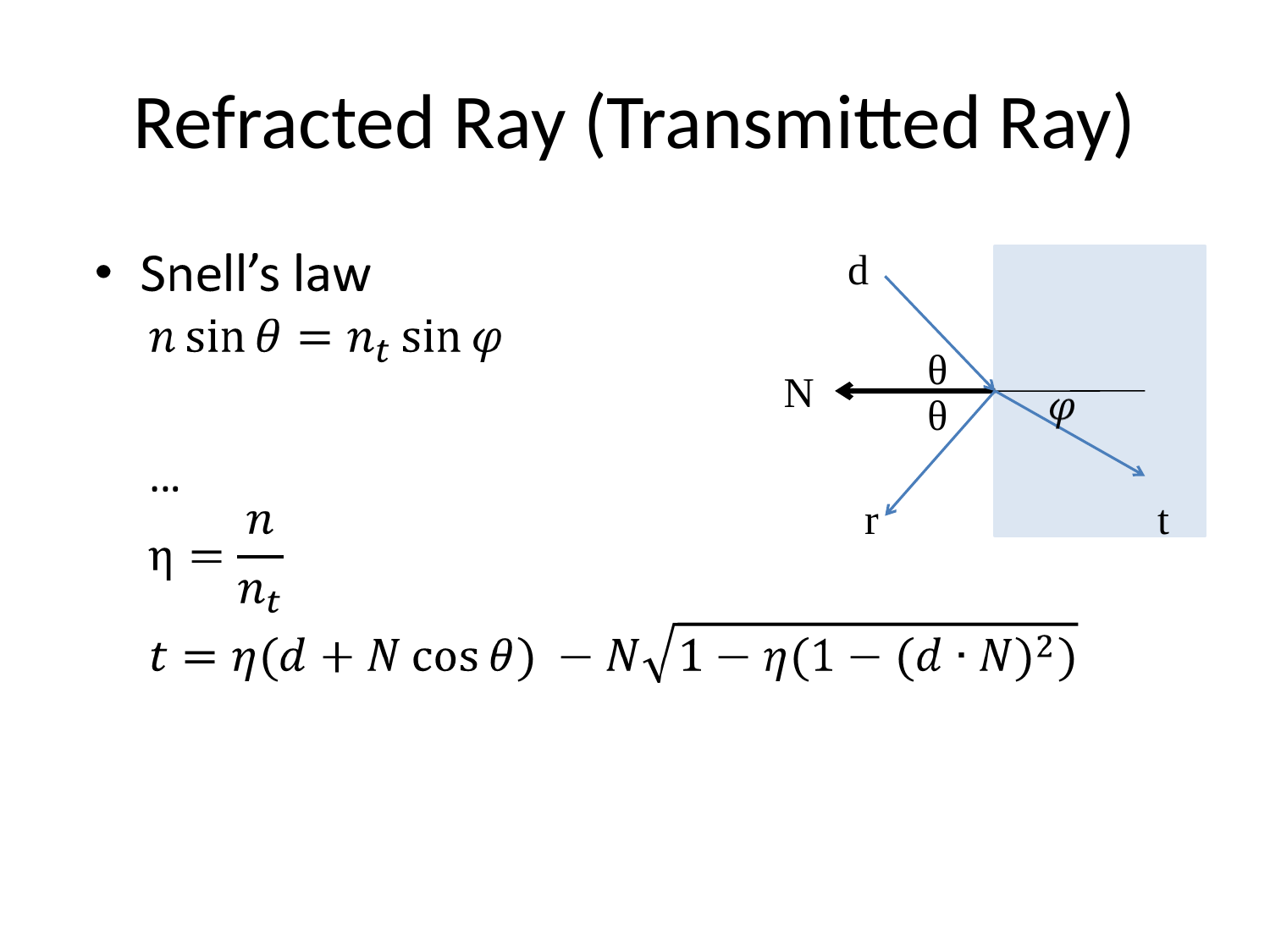

# Refracted Ray (Transmitted Ray)

d

θ
N

θ
r
t